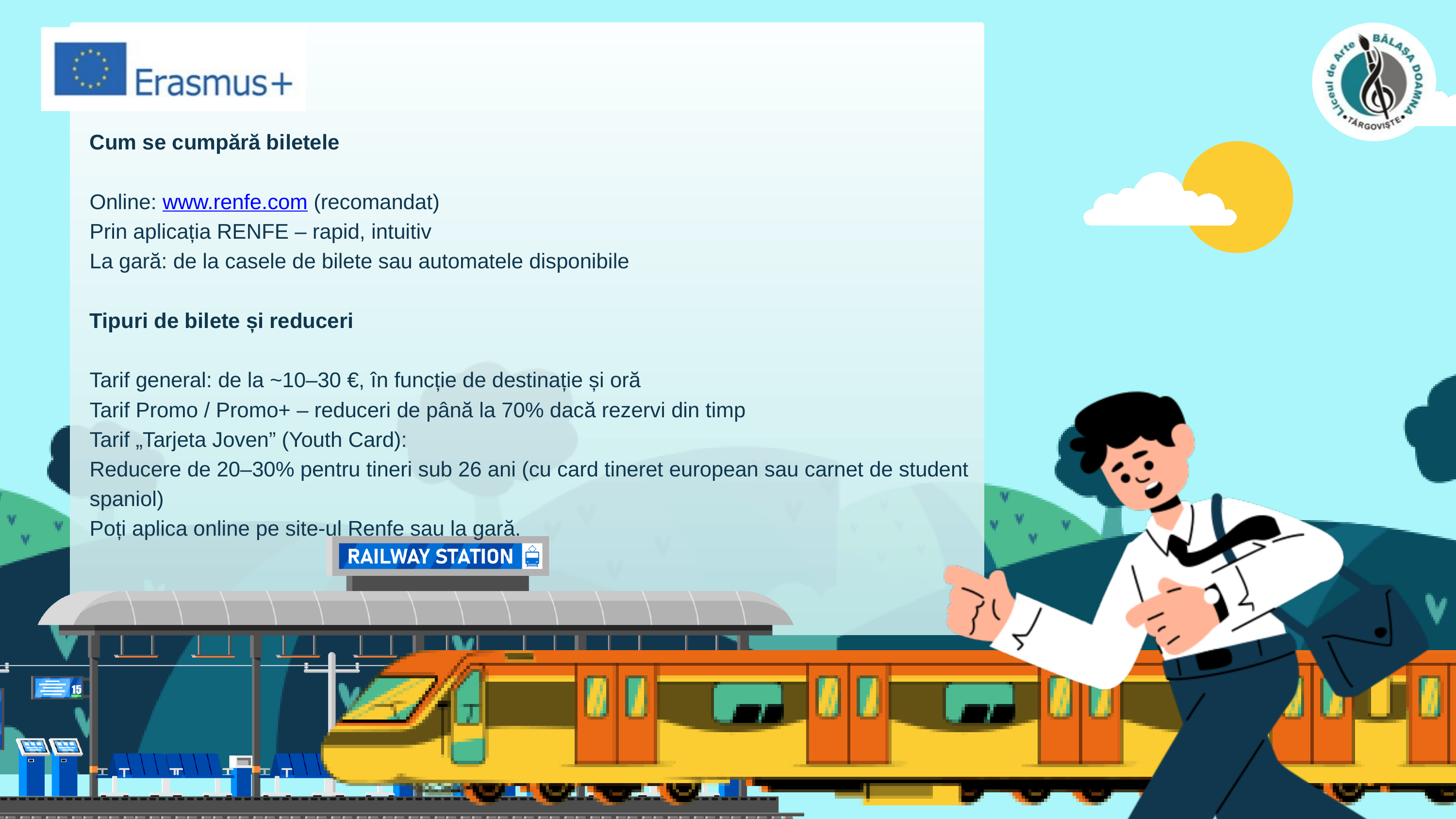

Cum se cumpără biletele

Online: www.renfe.com (recomandat)
Prin aplicația RENFE – rapid, intuitiv
La gară: de la casele de bilete sau automatele disponibile

Tipuri de bilete și reduceri

Tarif general: de la ~10–30 €, în funcție de destinație și oră
Tarif Promo / Promo+ – reduceri de până la 70% dacă rezervi din timp
Tarif „Tarjeta Joven” (Youth Card):
Reducere de 20–30% pentru tineri sub 26 ani (cu card tineret european sau carnet de student spaniol)
Poți aplica online pe site-ul Renfe sau la gară.